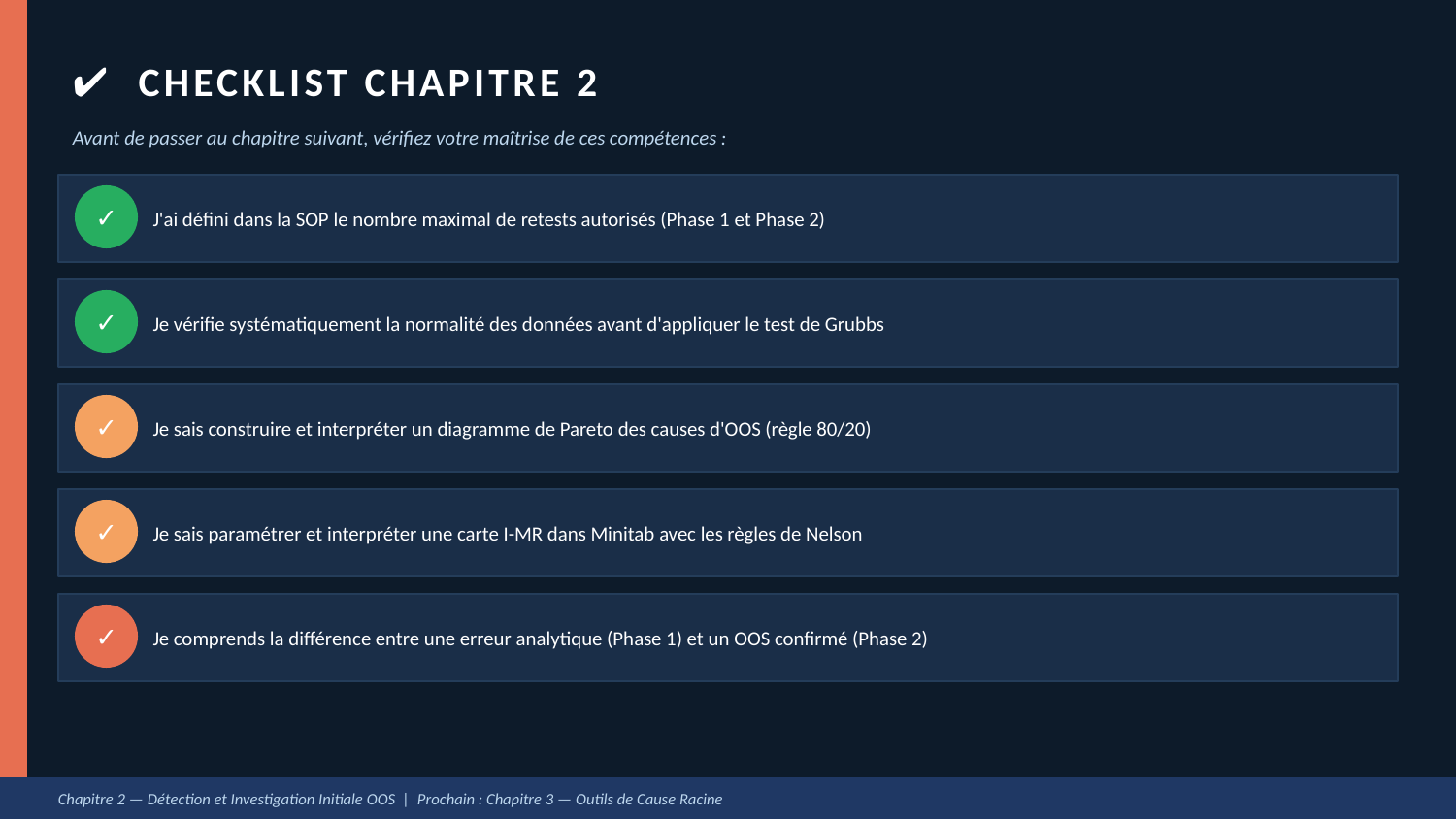

✔  CHECKLIST CHAPITRE 2
Avant de passer au chapitre suivant, vérifiez votre maîtrise de ces compétences :

J'ai défini dans la SOP le nombre maximal de retests autorisés (Phase 1 et Phase 2)

✓

Je vérifie systématiquement la normalité des données avant d'appliquer le test de Grubbs

✓

Je sais construire et interpréter un diagramme de Pareto des causes d'OOS (règle 80/20)

✓

Je sais paramétrer et interpréter une carte I-MR dans Minitab avec les règles de Nelson

✓

Je comprends la différence entre une erreur analytique (Phase 1) et un OOS confirmé (Phase 2)

✓

Chapitre 2 — Détection et Investigation Initiale OOS  |  Prochain : Chapitre 3 — Outils de Cause Racine